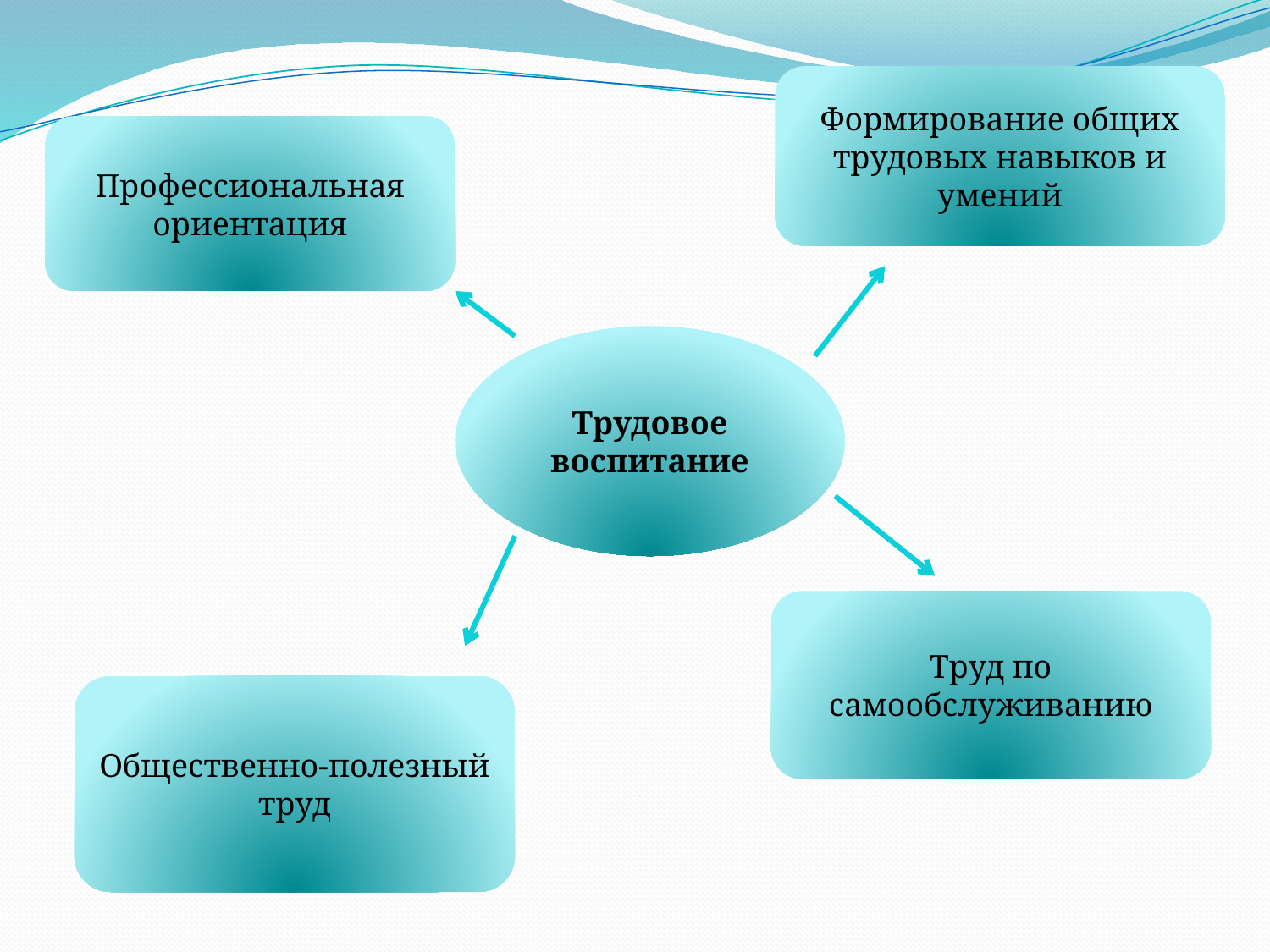

Формирование общих трудовых навыков и умений
Профессиональная ориентация
Трудовое воспитание
Труд по самообслуживанию
Общественно-полезный труд